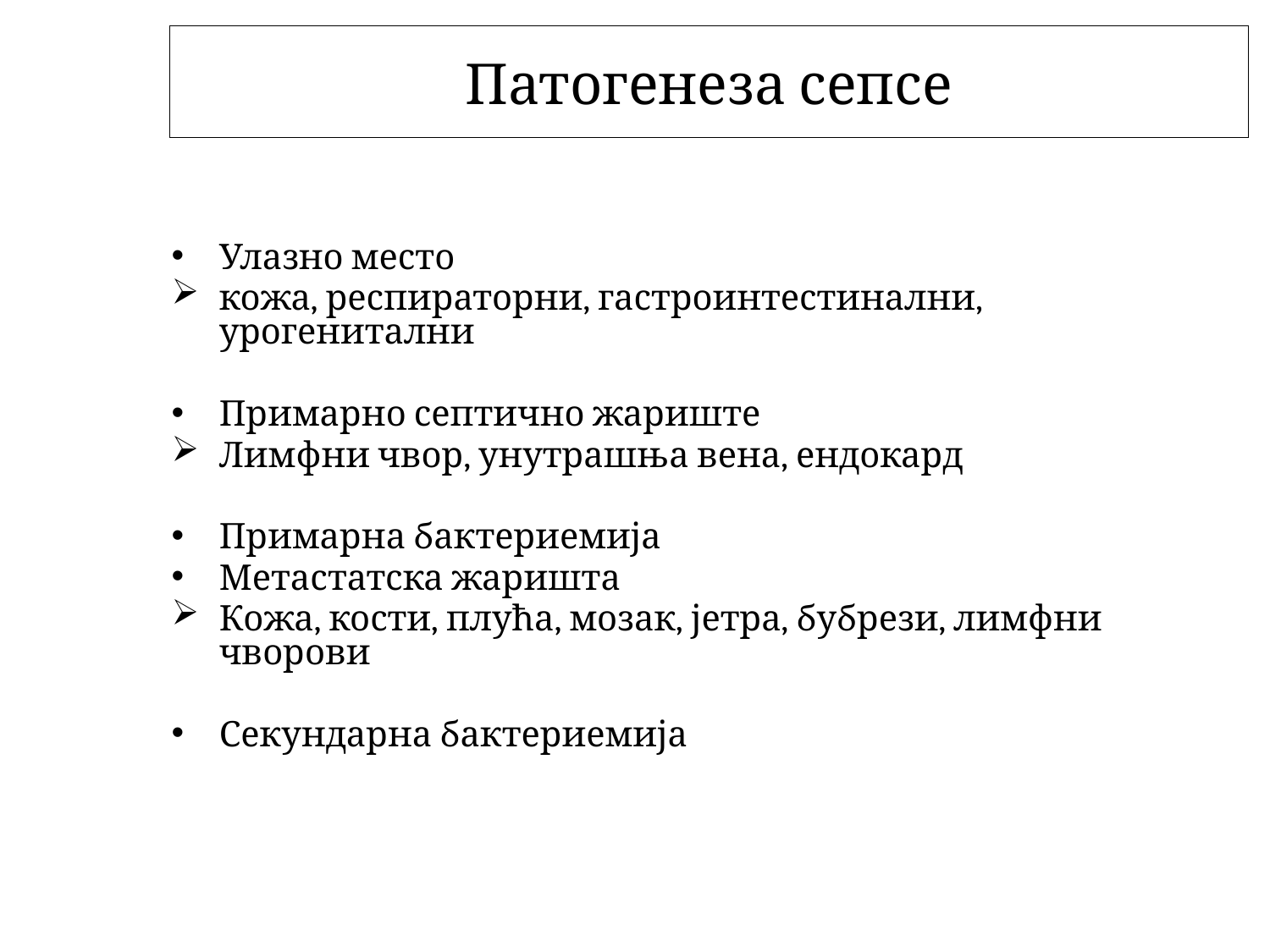

# Патогенеза сепсе
Улазно место
кожа, респираторни, гастроинтестинални, урогенитални

Примарно септично жариште
Лимфни чвор, унутрашња вена, ендокард

Примарна бактериемија
Метастатска жаришта
Кожа, кости, плућа, мозак, јетра, бубрези, лимфни чворови

Секундарна бактериемија